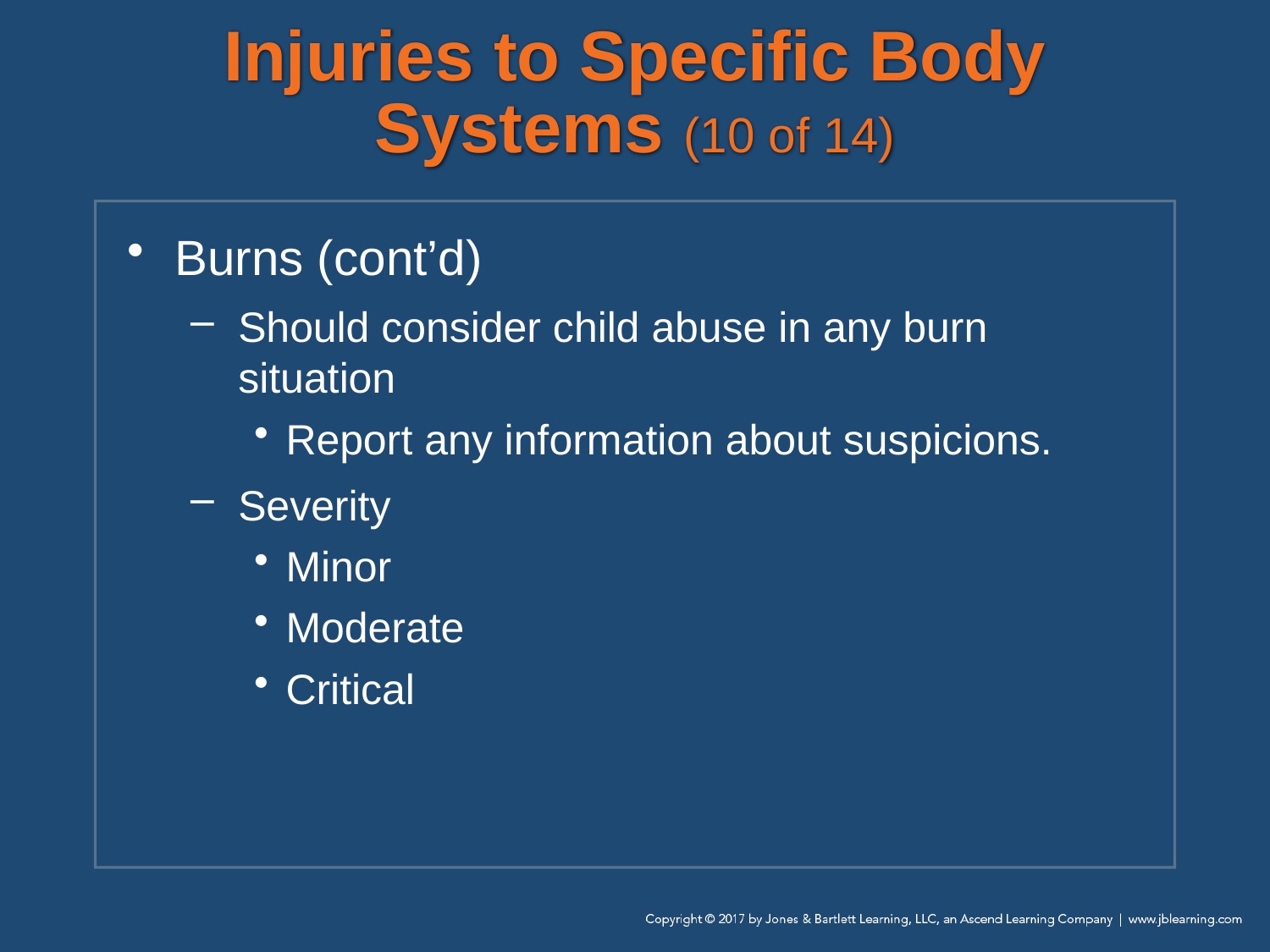

# Injuries to Specific Body Systems (10 of 14)
Burns (cont’d)
Should consider child abuse in any burn situation
Report any information about suspicions.
Severity
Minor
Moderate
Critical